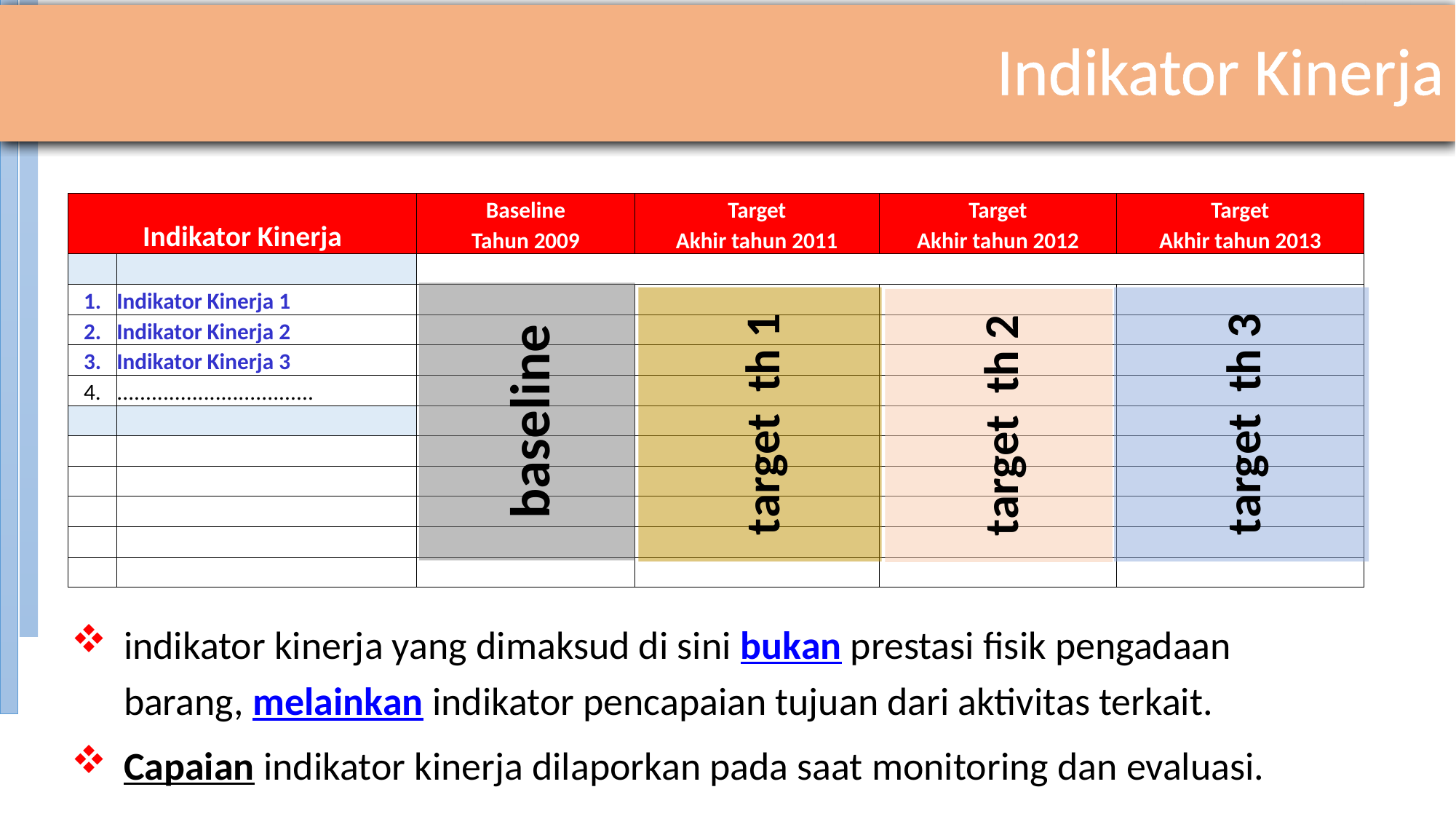

# Indikator Kinerja
| Indikator Kinerja |  | Baseline | Target | Target | Target |
| --- | --- | --- | --- | --- | --- |
|  |  | Tahun 2009 | Akhir tahun 2011 | Akhir tahun 2012 | Akhir tahun 2013 |
|  |  |  |  |  |  |
| 1. | Indikator Kinerja 1 |  |  |  |  |
| 2. | Indikator Kinerja 2 |  |  |  |  |
| 3. | Indikator Kinerja 3 |  |  |  |  |
| 4. | .................................. |  |  |  |  |
|  |  |  |  |  |  |
|  |  |  |  |  |  |
|  |  |  |  |  |  |
|  |  |  |  |  |  |
|  |  |  |  |  |  |
|  |  |  |  |  |  |
baseline
target  th 1
target  th 3
target  th 2
indikator kinerja yang dimaksud di sini bukan prestasi fisik pengadaan barang, melainkan indikator pencapaian tujuan dari aktivitas terkait.
Capaian indikator kinerja dilaporkan pada saat monitoring dan evaluasi.